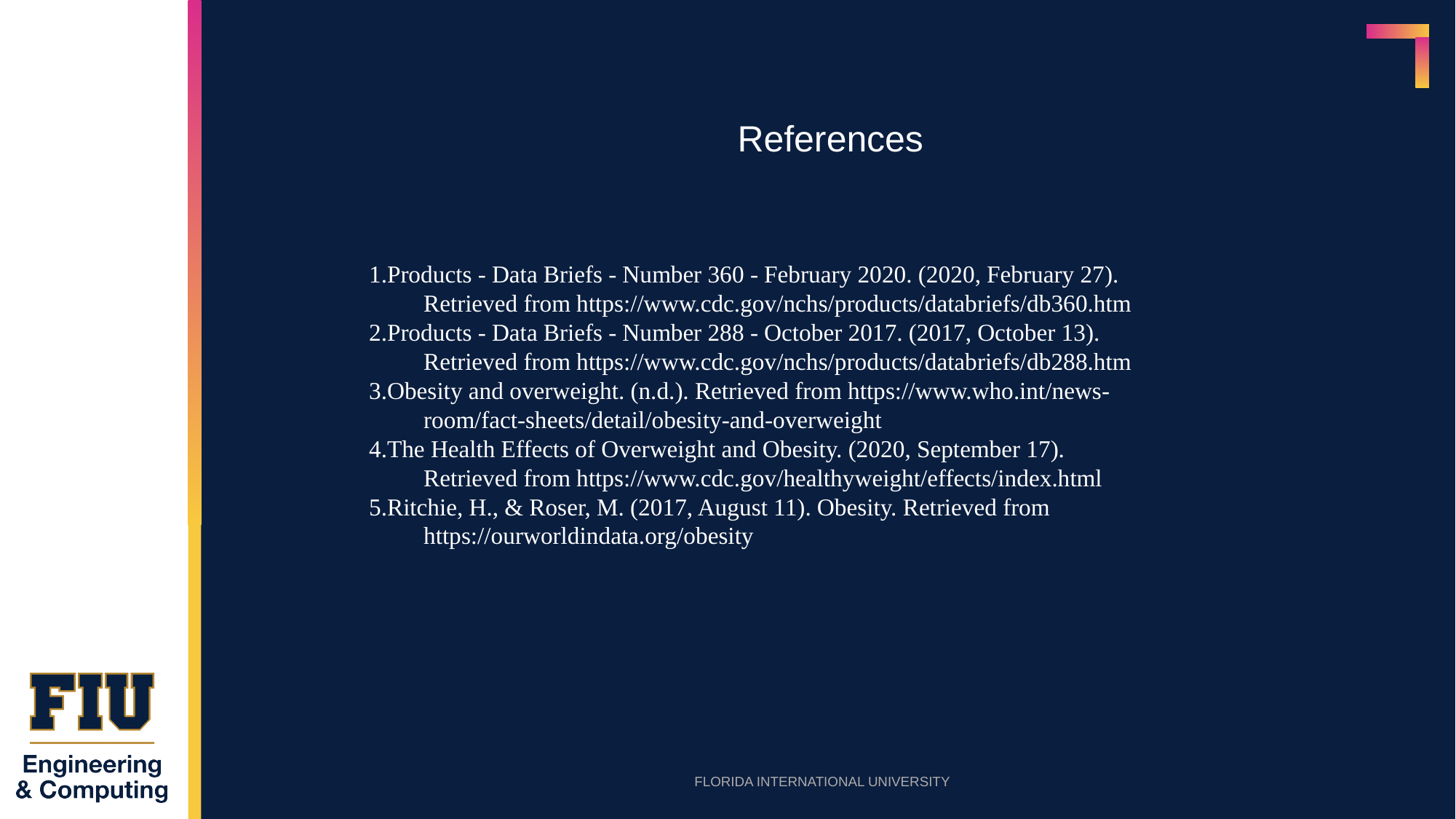

References
1.Products - Data Briefs - Number 360 - February 2020. (2020, February 27). Retrieved from https://www.cdc.gov/nchs/products/databriefs/db360.htm
2.Products - Data Briefs - Number 288 - October 2017. (2017, October 13). Retrieved from https://www.cdc.gov/nchs/products/databriefs/db288.htm
3.Obesity and overweight. (n.d.). Retrieved from https://www.who.int/news-room/fact-sheets/detail/obesity-and-overweight
4.The Health Effects of Overweight and Obesity. (2020, September 17). Retrieved from https://www.cdc.gov/healthyweight/effects/index.html
5.Ritchie, H., & Roser, M. (2017, August 11). Obesity. Retrieved from https://ourworldindata.org/obesity